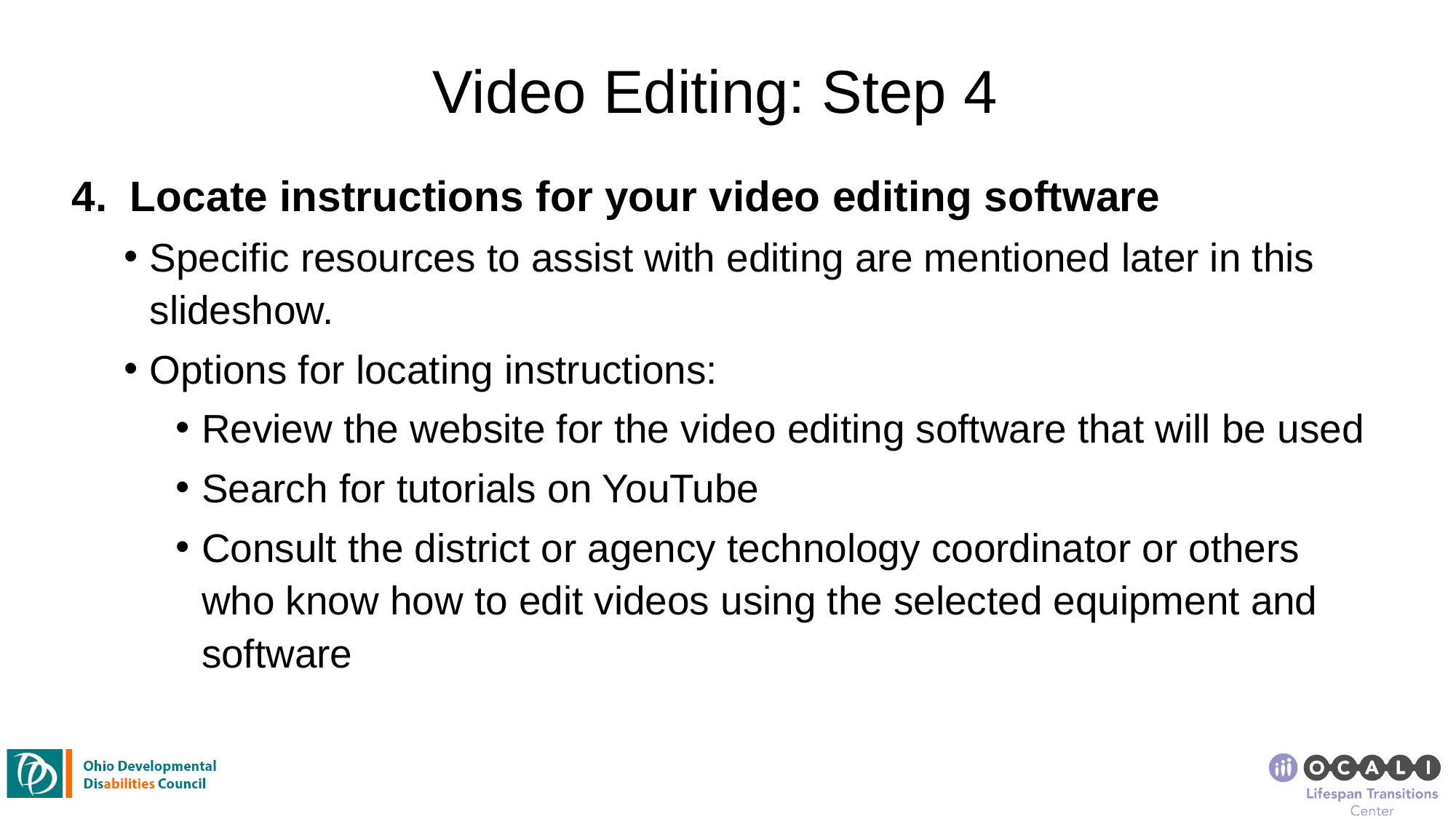

# Video Editing: Step 4
Locate instructions for your video editing software
Specific resources to assist with editing are mentioned later in this slideshow.
Options for locating instructions:
Review the website for the video editing software that will be used
Search for tutorials on YouTube
Consult the district or agency technology coordinator or others who know how to edit videos using the selected equipment and software